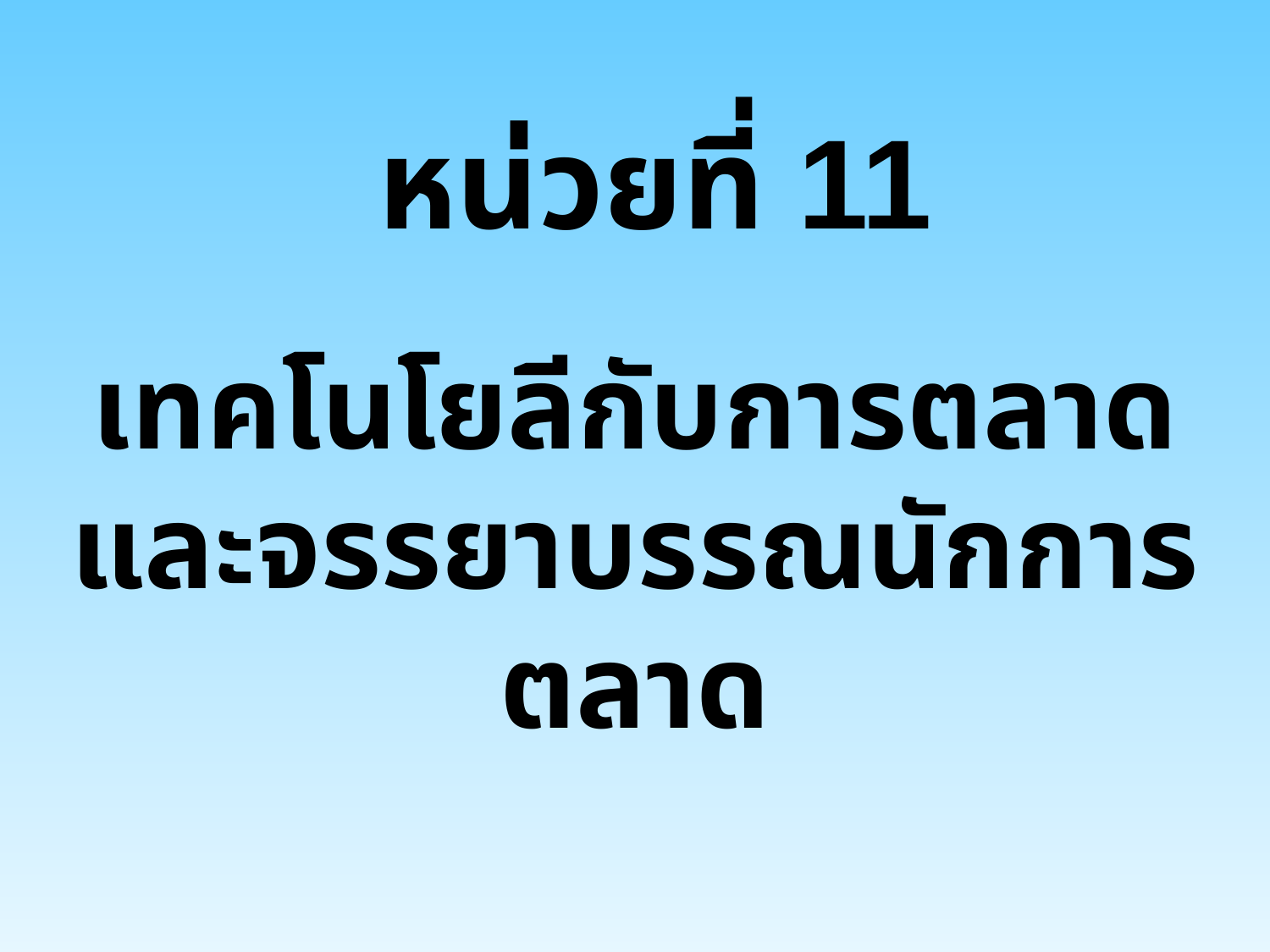

# หน่วยที่ 11
เทคโนโยลีกับการตลาดและจรรยาบรรณนักการตลาด